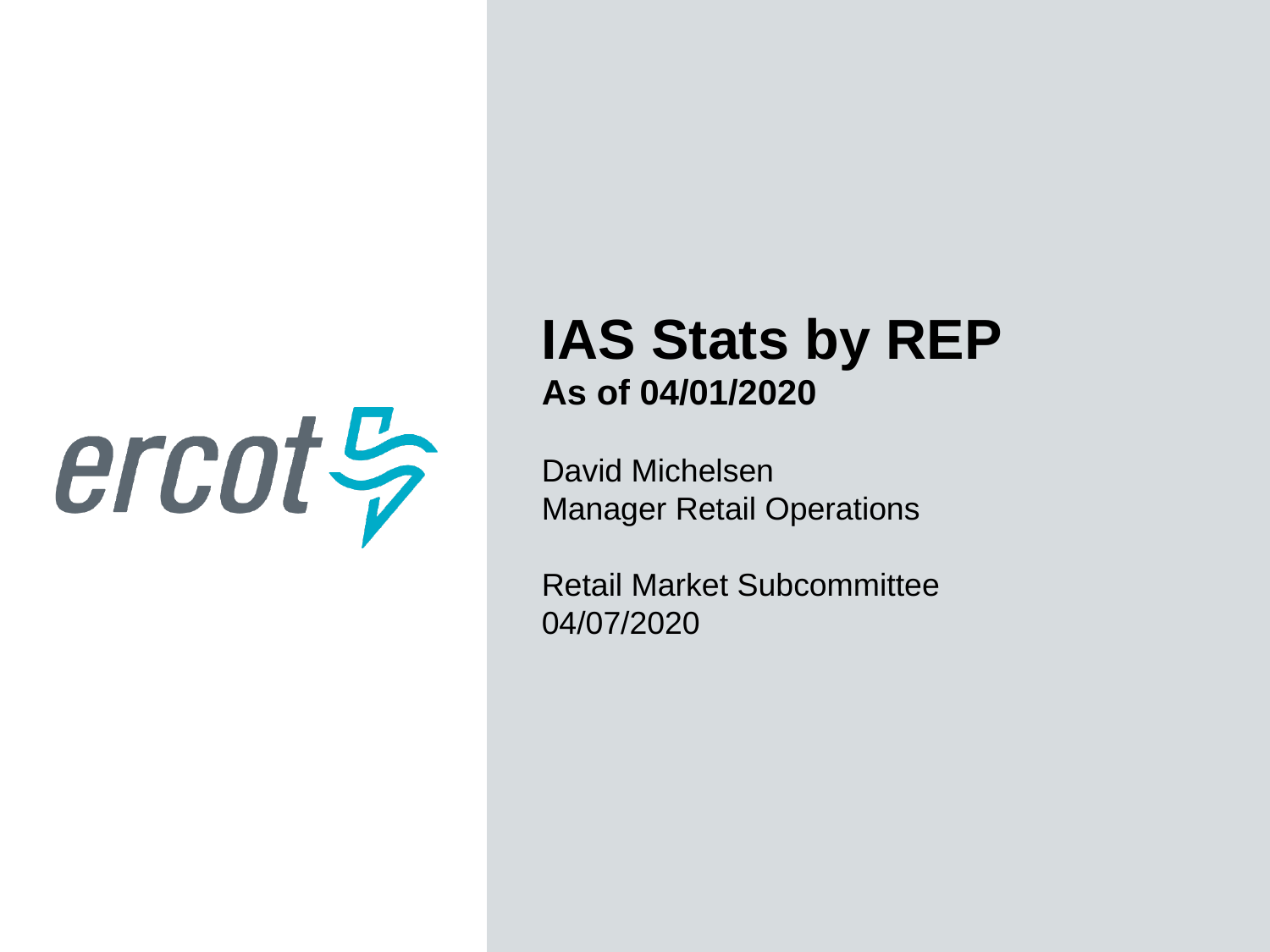

IAS Stats by REP
As of 04/01/2020

David Michelsen
Manager Retail Operations

Retail Market Subcommittee
04/07/2020